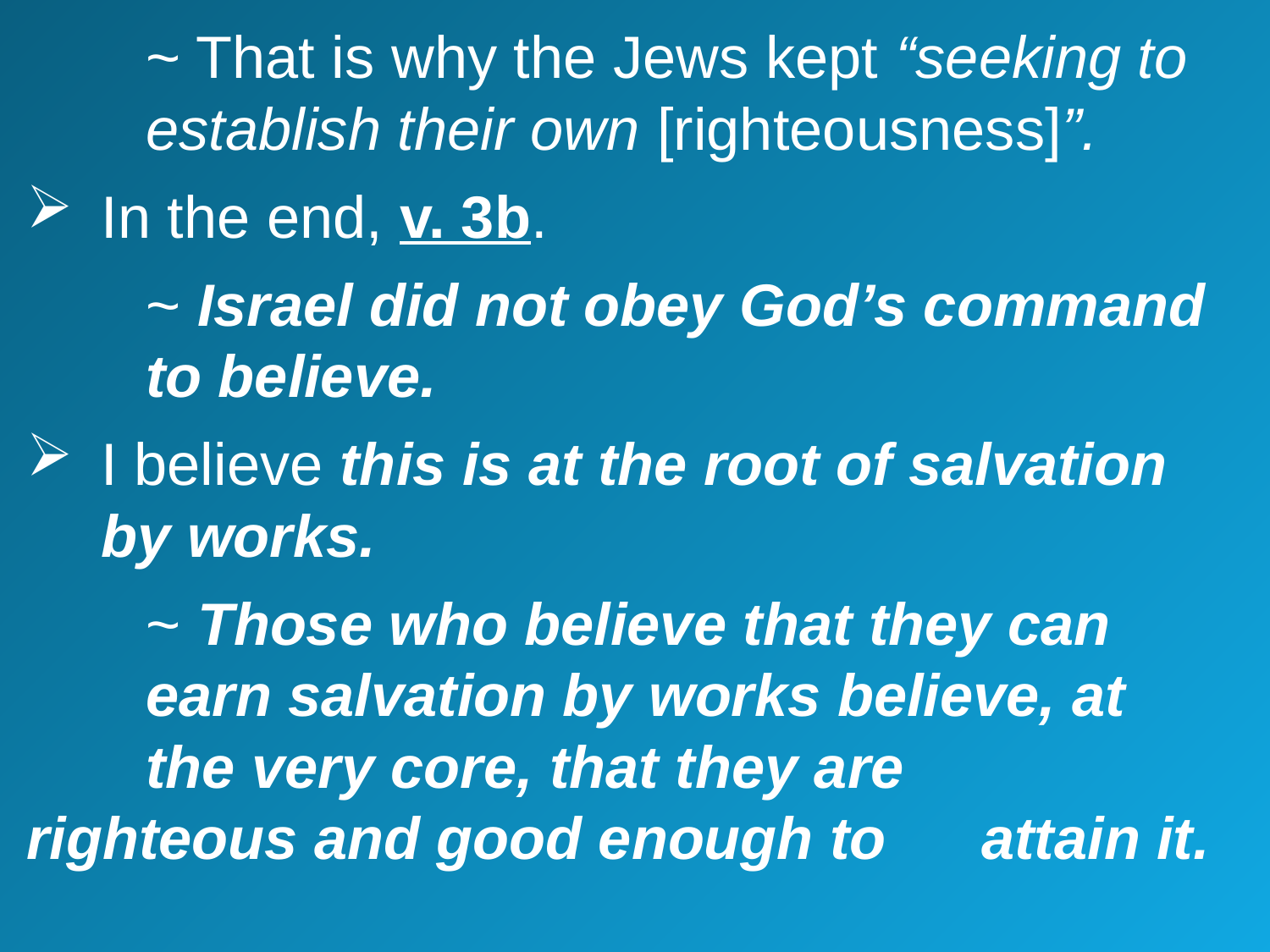

~ That is why the Jews kept “seeking to 					establish their own [righteousness]”.
In the end, v. 3b.
		~ Israel did not obey God’s command 					to believe.
I believe this is at the root of salvation by works.
		~ Those who believe that they can 						earn salvation by works believe, at 					the very core, that they are 							righteous and good enough to 						attain it.